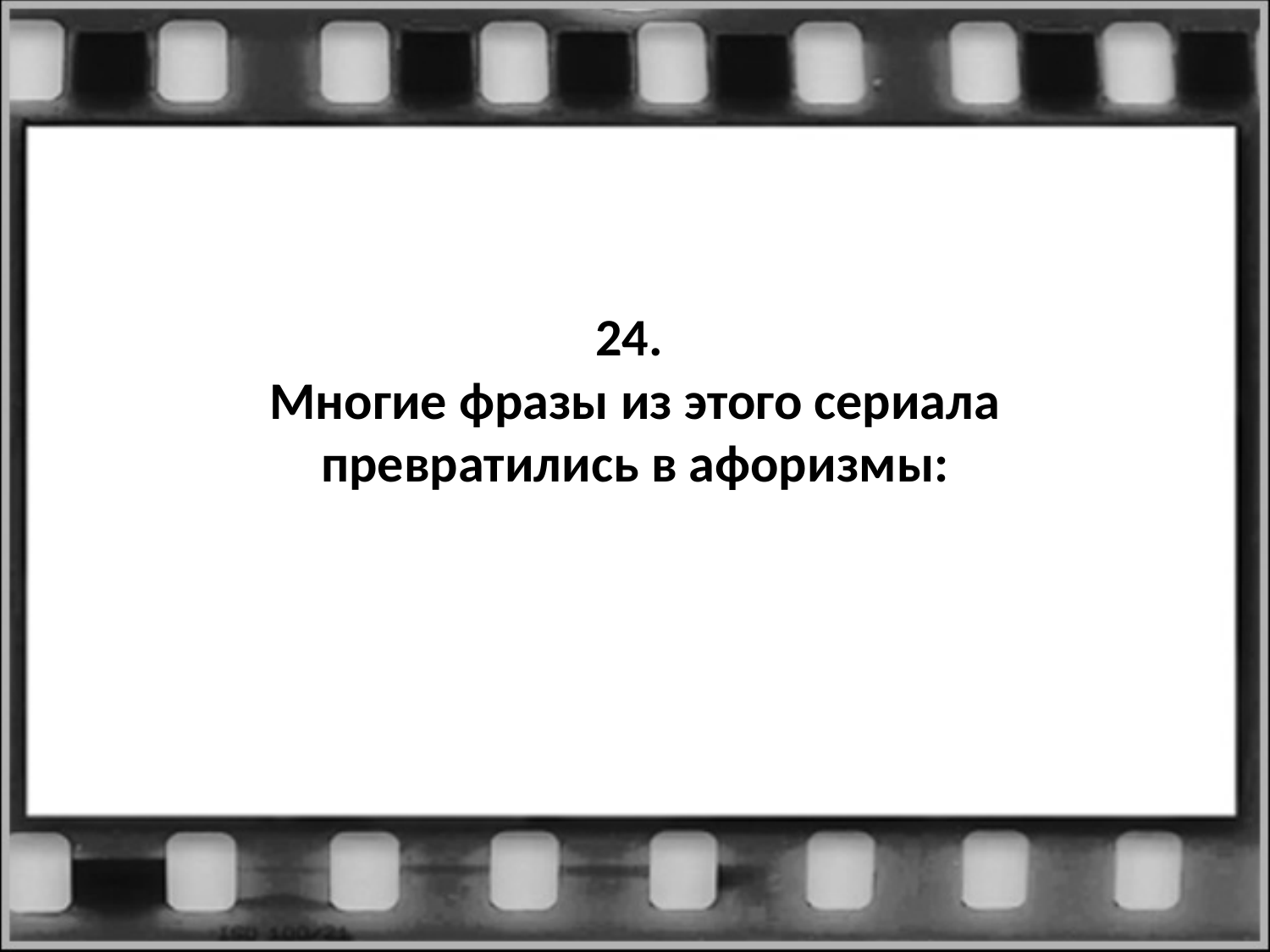

# 24. Многие фразы из этого сериала превратились в афоризмы: